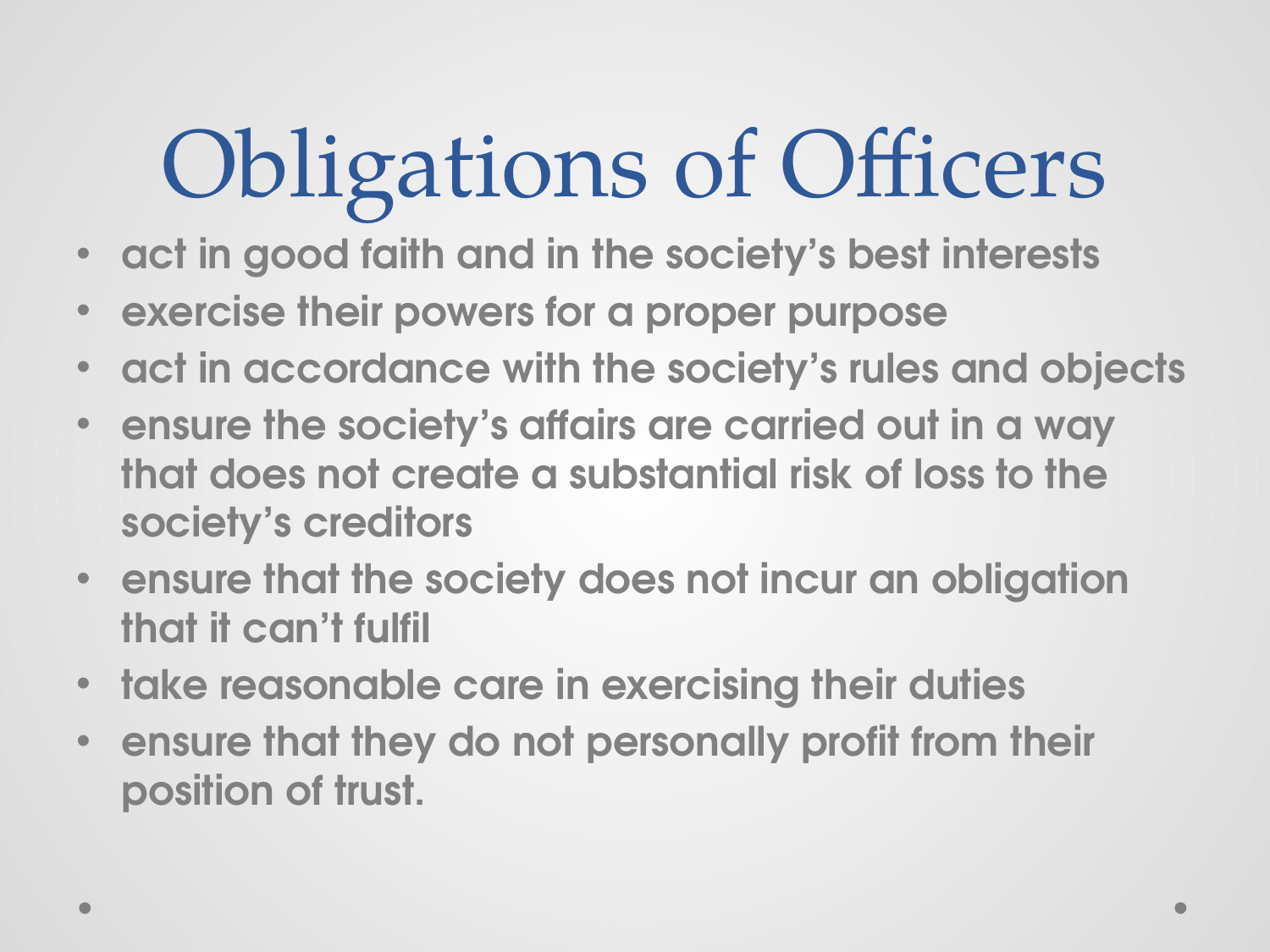

# Obligations of Officers
act in good faith and in the society’s best interests
exercise their powers for a proper purpose
act in accordance with the society’s rules and objects
ensure the society’s affairs are carried out in a way that does not create a substantial risk of loss to the society’s creditors
ensure that the society does not incur an obligation that it can’t fulfil
take reasonable care in exercising their duties
ensure that they do not personally profit from their position of trust.